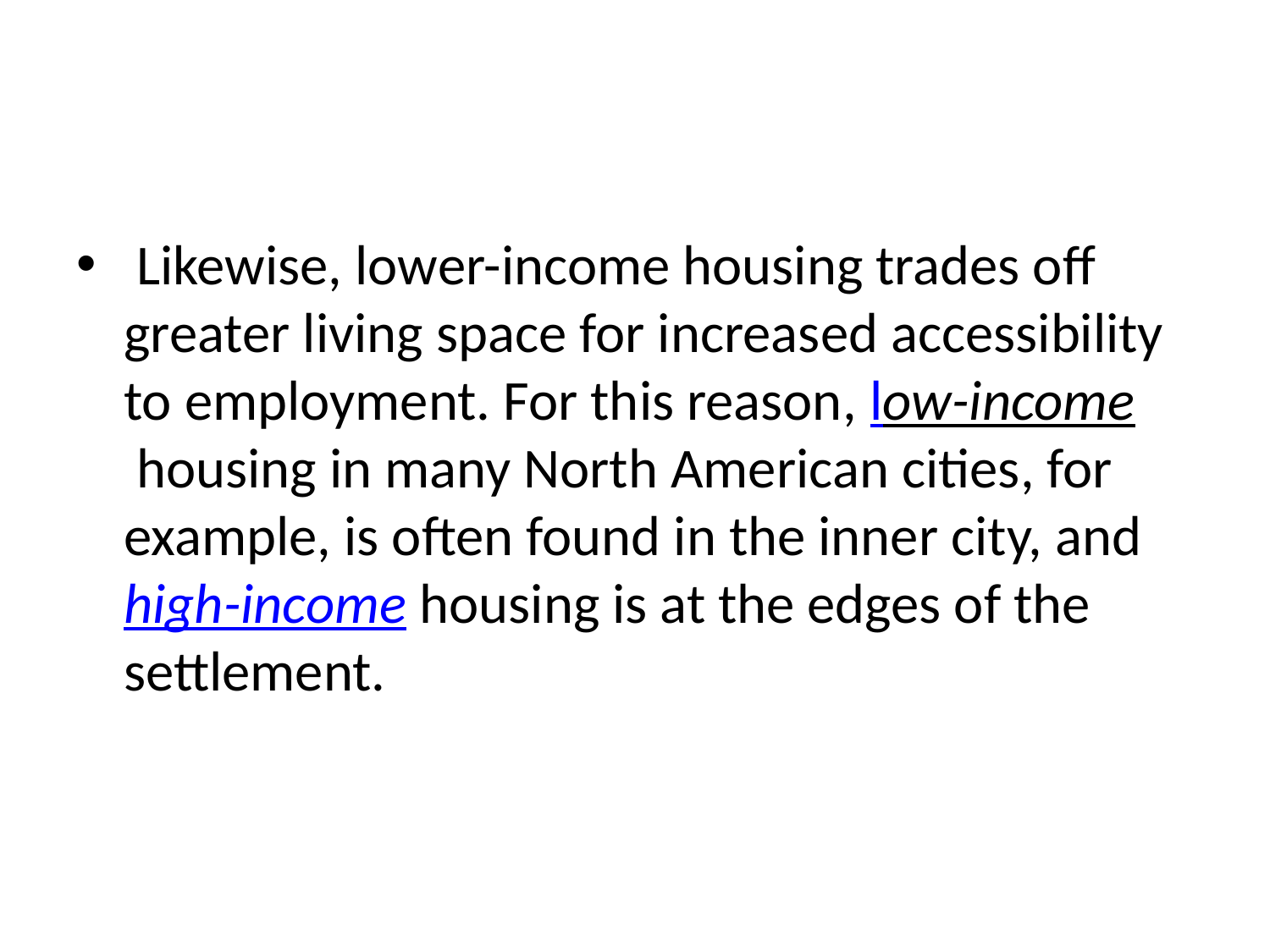

#
 Likewise, lower-income housing trades off greater living space for increased accessibility to employment. For this reason, low-income housing in many North American cities, for example, is often found in the inner city, and high-income housing is at the edges of the settlement.